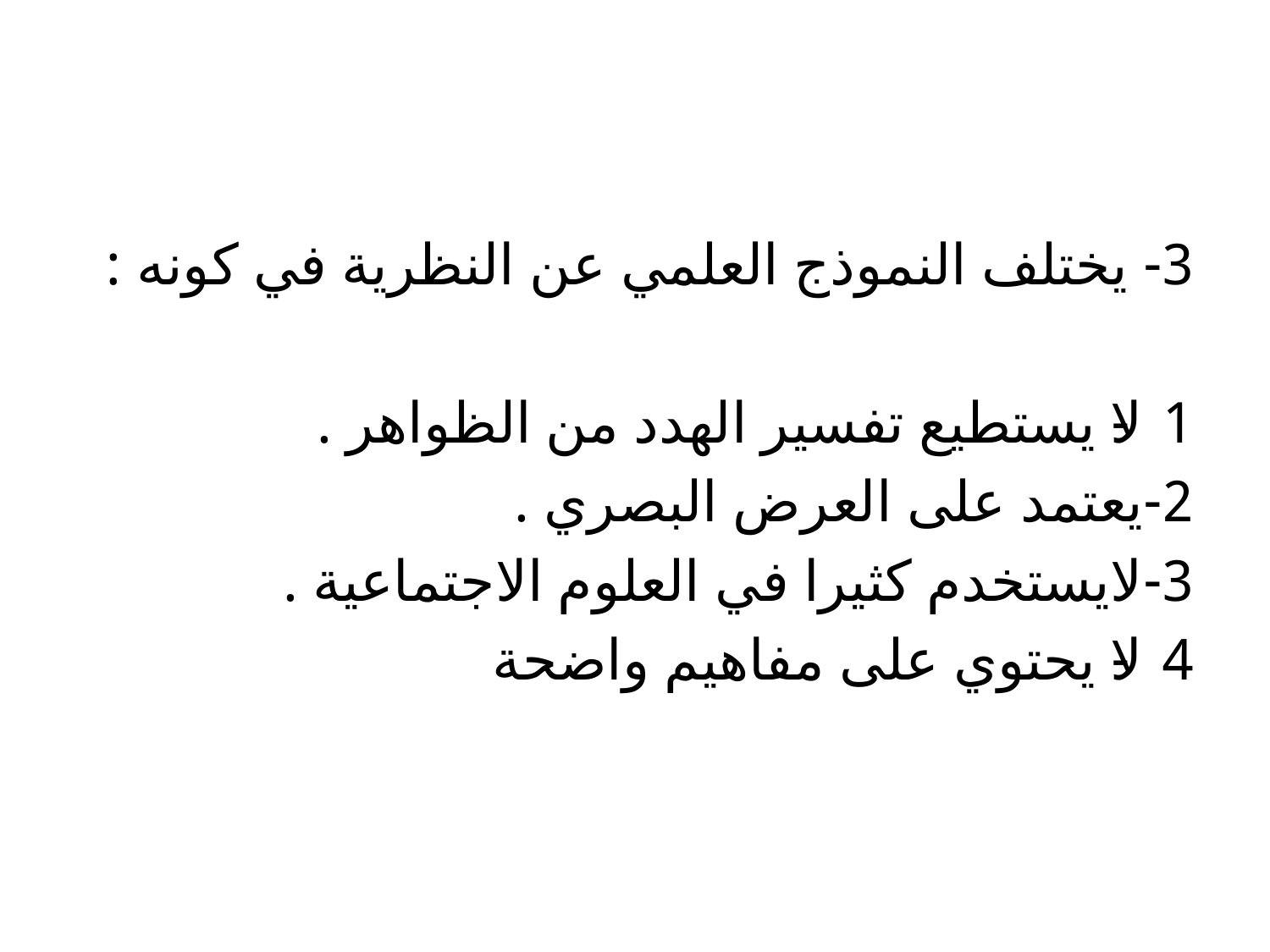

3- يختلف النموذج العلمي عن النظرية في كونه :

1-لا يستطيع تفسير الهدد من الظواهر .
2-يعتمد على العرض البصري .
3-لايستخدم كثيرا في العلوم الاجتماعية .
4-لا يحتوي على مفاهيم واضحة